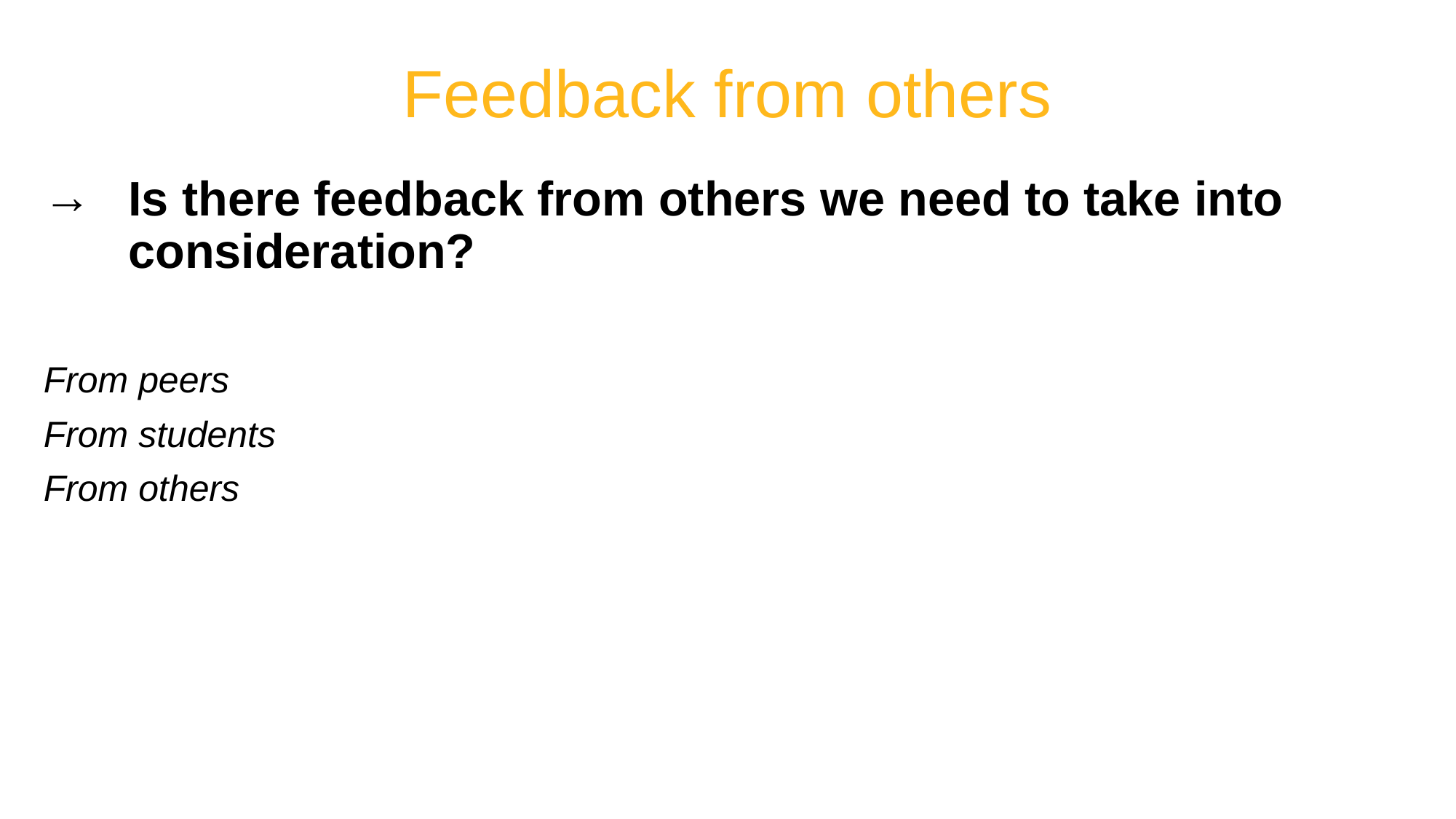

# Feedback from others
Is there feedback from others we need to take into consideration?

From peers
From students
From others